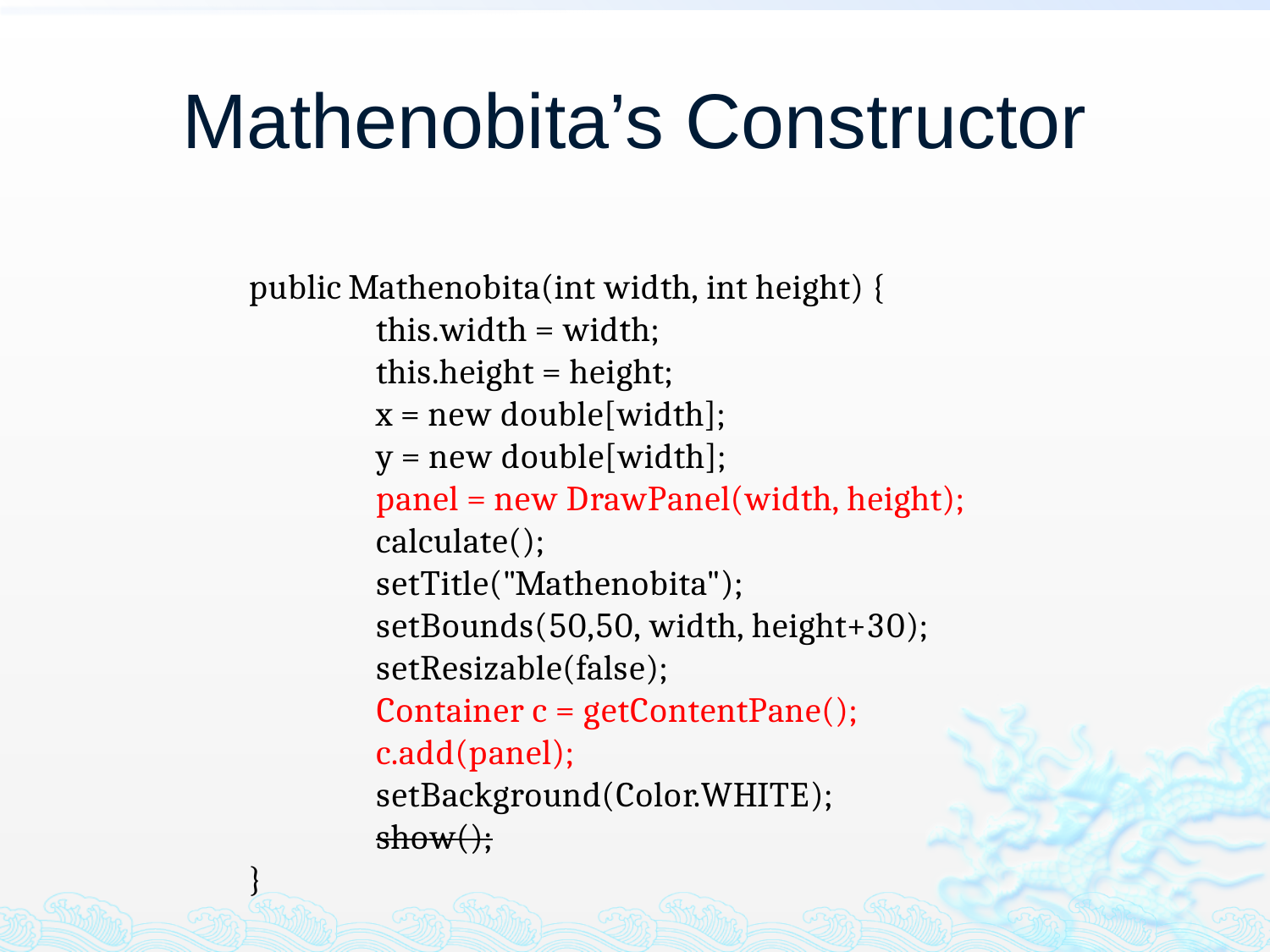

# Mathenobita’s Constructor
	public Mathenobita(int width, int height) {
		this.width = width;
		this.height = height;
		x = new double[width];
		y = new double[width];
		panel = new DrawPanel(width, height);
		calculate();
		setTitle("Mathenobita");
		setBounds(50,50, width, height+30);
		setResizable(false);
		Container c = getContentPane();
		c.add(panel);
		setBackground(Color.WHITE);
		show();
	}